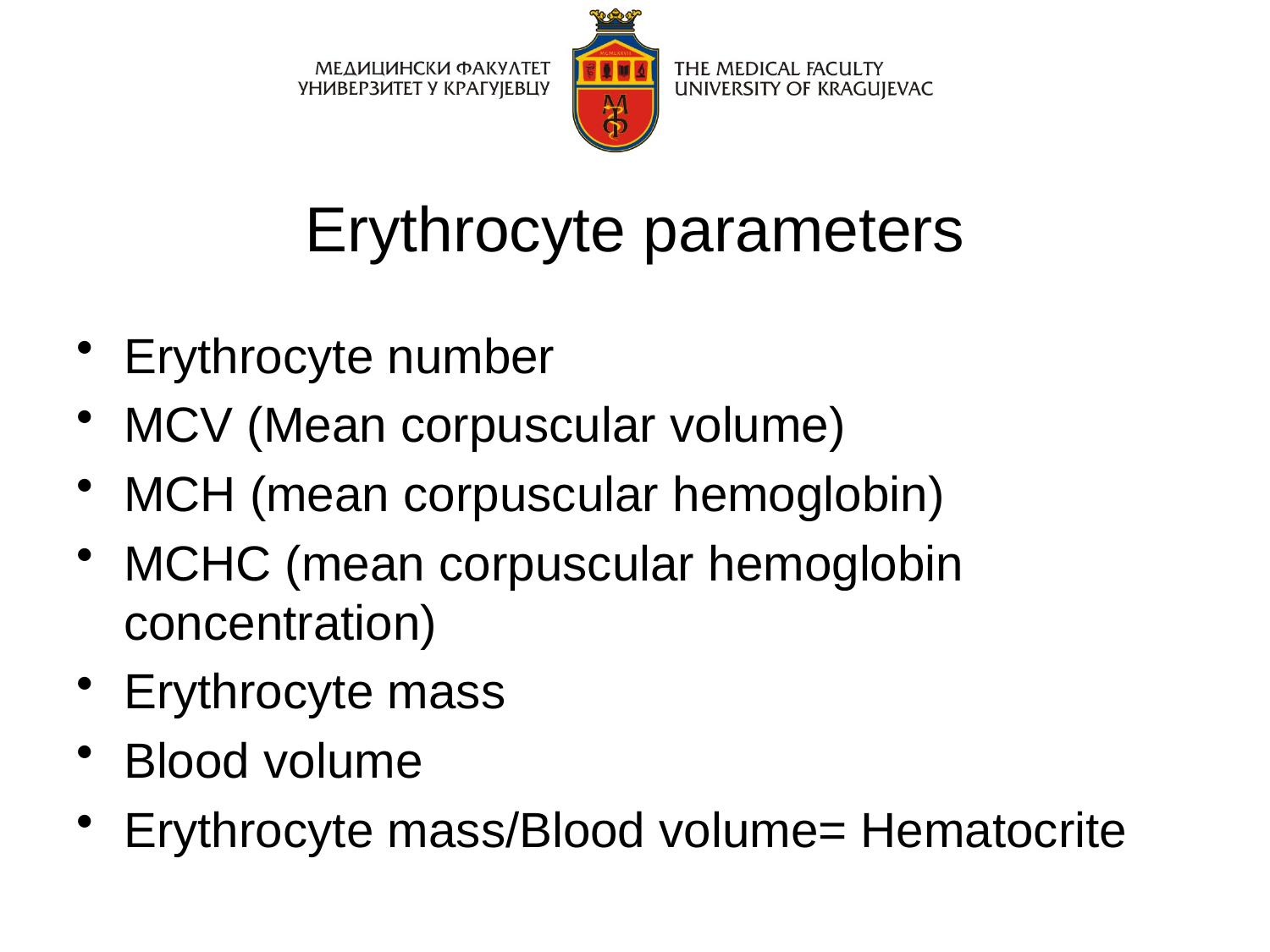

# Erythrocyte parameters
Erythrocyte number
MCV (Mean corpuscular volume)
MCH (mean corpuscular hemoglobin)
MCHC (mean corpuscular hemoglobin concentration)
Erythrocyte mass
Blood volume
Erythrocyte mass/Blood volume= Hematocrite